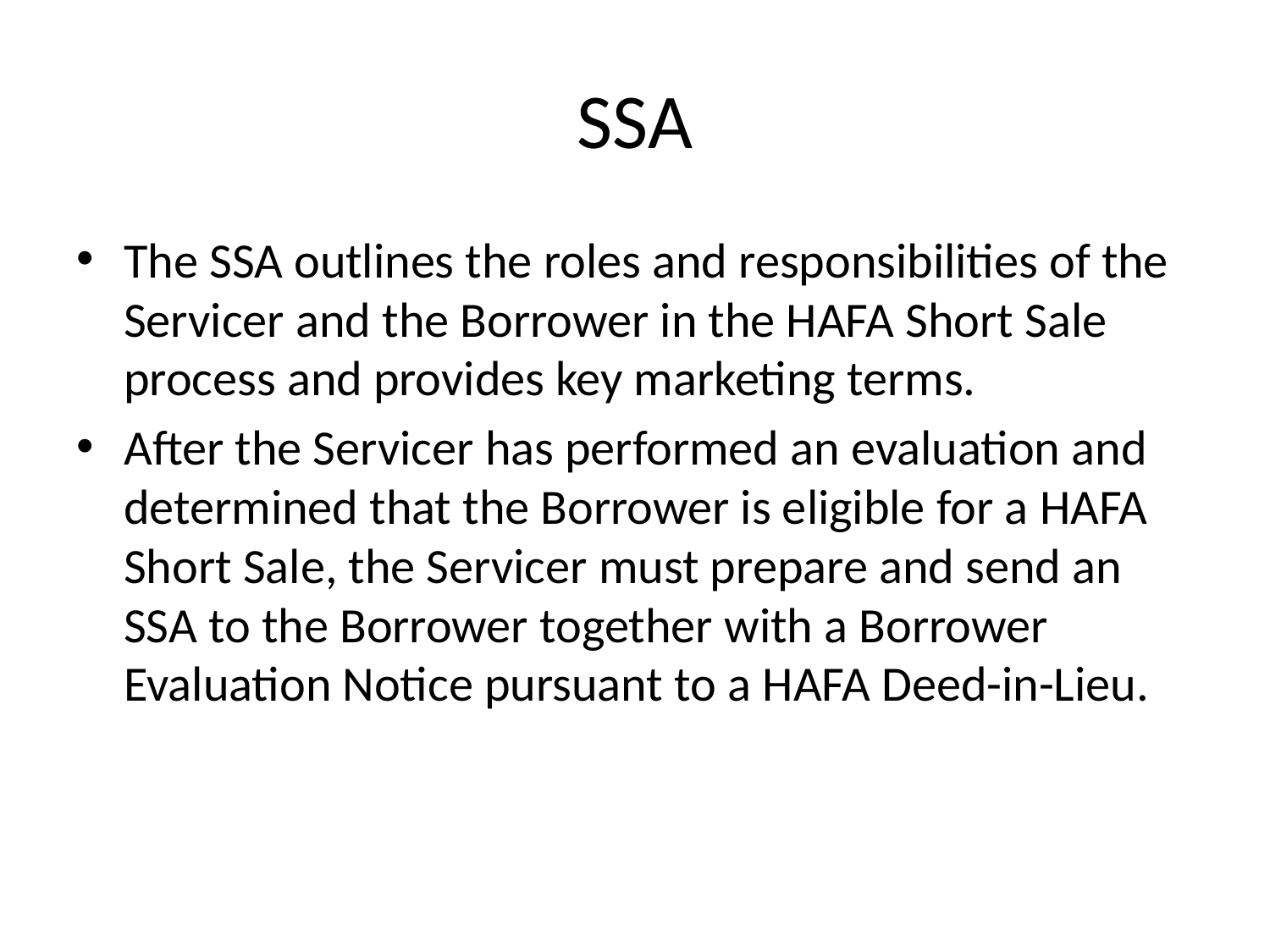

# SSA
The SSA outlines the roles and responsibilities of the Servicer and the Borrower in the HAFA Short Sale process and provides key marketing terms.
After the Servicer has performed an evaluation and determined that the Borrower is eligible for a HAFA Short Sale, the Servicer must prepare and send an SSA to the Borrower together with a Borrower Evaluation Notice pursuant to a HAFA Deed-in-Lieu.